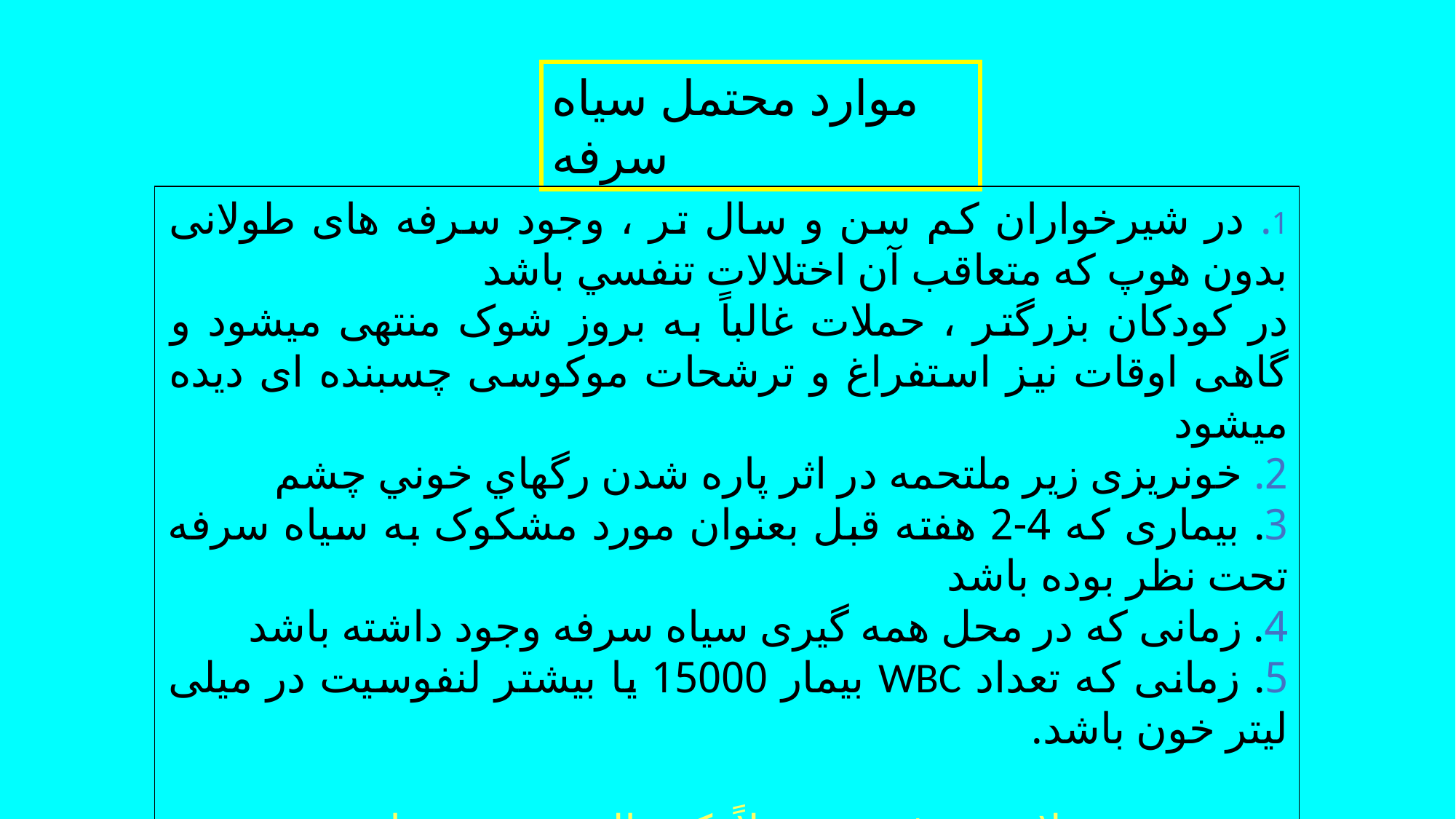

موارد محتمل سیاه سرفه
1. در شیرخواران کم سن و سال تر ، وجود سرفه های طولانی بدون هوپ که متعاقب آن اختلالات تنفسي باشد
در کودکان بزرگتر ، حملات غالباً به بروز شوک منتهی میشود و گاهی اوقات نیز استفراغ و ترشحات موکوسی چسبنده ای دیده میشود
2. خونریزی زیر ملتحمه در اثر پاره شدن رگهاي خوني چشم
3. بیماری که 4-2 هفته قبل بعنوان مورد مشکوک به سیاه سرفه تحت نظر بوده باشد
4. زمانی که در محل همه گیری سیاه سرفه وجود داشته باشد
5. زمانی که تعداد WBC بیمار 15000 یا بیشتر لنفوسیت در میلی لیتر خون باشد.

توجه: بین حملات سرفه ، معمولاً یک حالت بهبود مشاهده میشود.